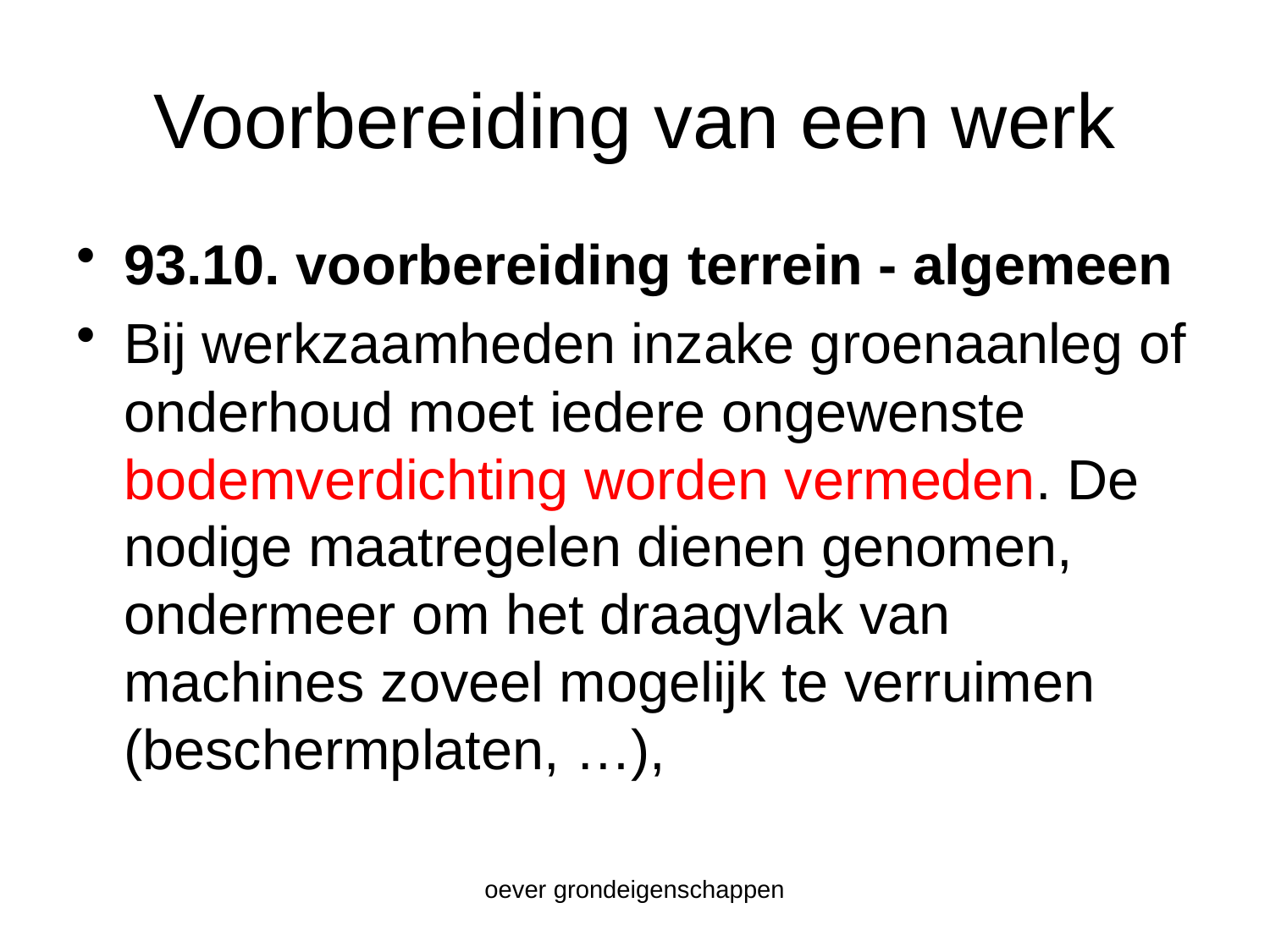

# Voorbereiding van een werk
93.10. voorbereiding terrein - algemeen
Bij werkzaamheden inzake groenaanleg of onderhoud moet iedere ongewenste bodemverdichting worden vermeden. De nodige maatregelen dienen genomen, ondermeer om het draagvlak van machines zoveel mogelijk te verruimen (beschermplaten, …),
oever grondeigenschappen